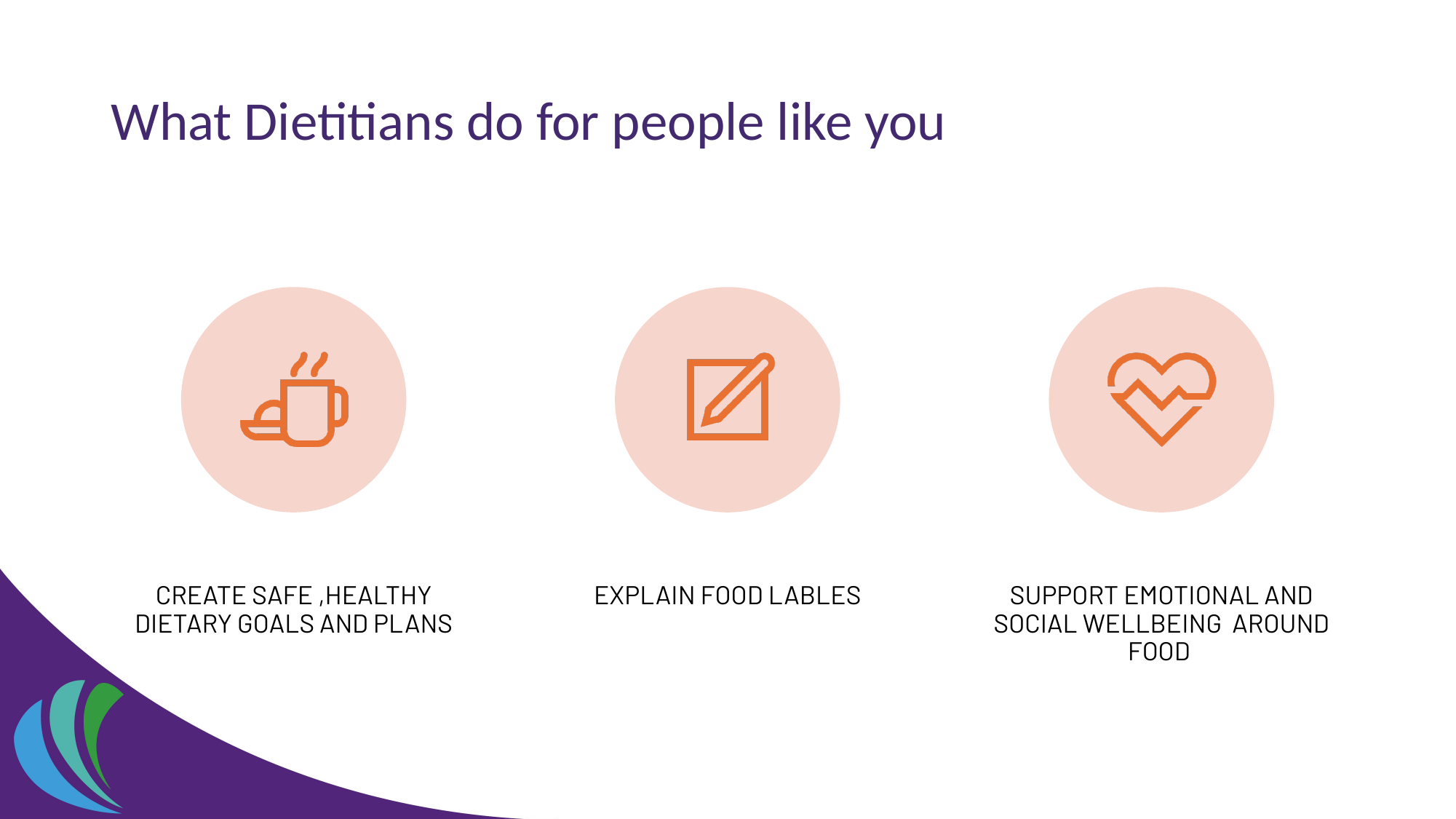

# What Dietitians do for people like you
Create safe ,healthy dietary goals and plans
Explain food lables
Support emotional and social wellbeing  around food